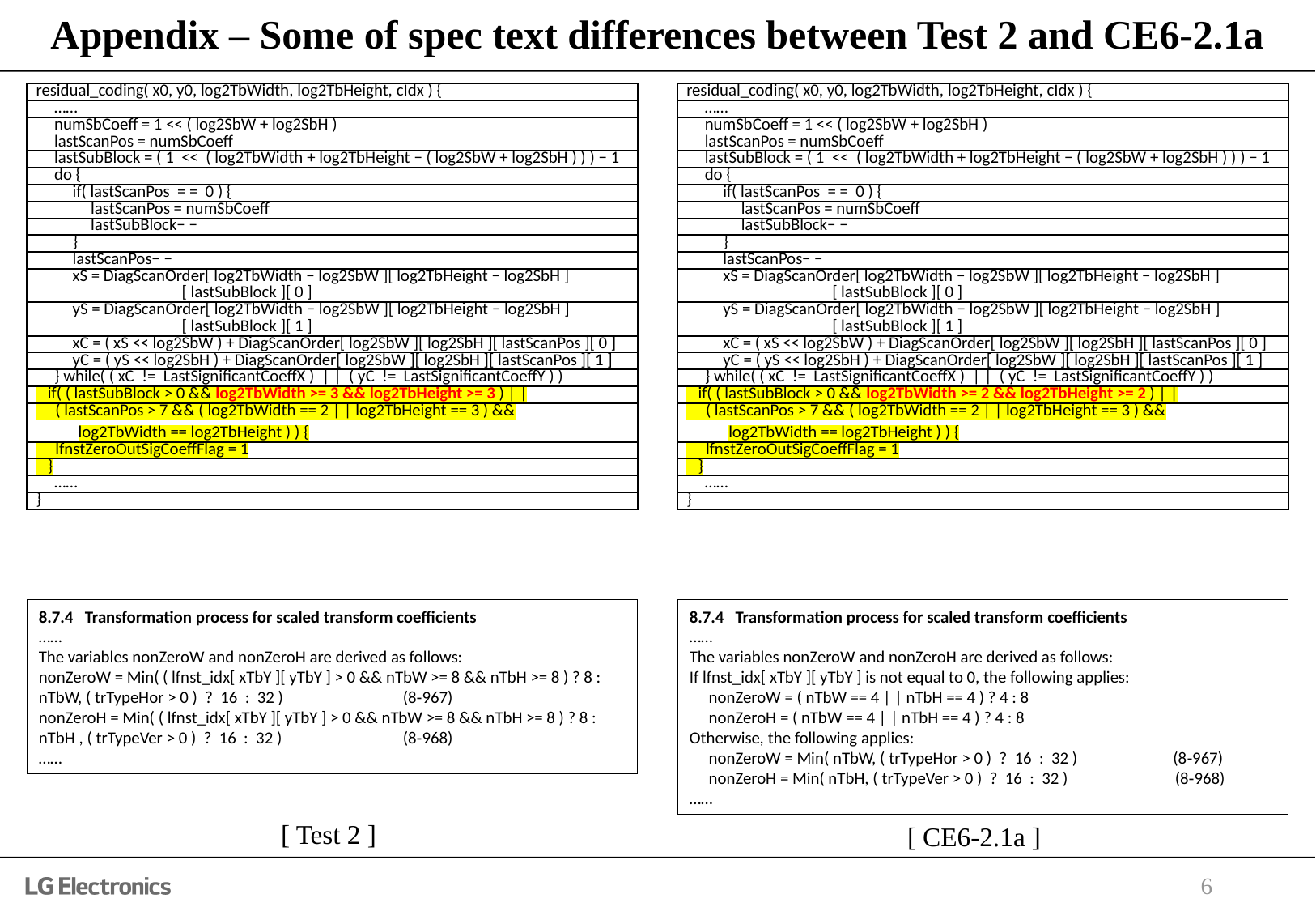

# Appendix – Some of spec text differences between Test 2 and CE6-2.1a
| residual\_coding( x0, y0, log2TbWidth, log2TbHeight, cIdx ) { |
| --- |
| …… |
| numSbCoeff = 1 << ( log2SbW + log2SbH ) |
| lastScanPos = numSbCoeff |
| lastSubBlock = ( 1  <<  ( log2TbWidth + log2TbHeight − ( log2SbW + log2SbH ) ) ) − 1 |
| do { |
| if( lastScanPos = = 0 ) { |
| lastScanPos = numSbCoeff |
| lastSubBlock− − |
| } |
| lastScanPos− − |
| xS = DiagScanOrder[ log2TbWidth − log2SbW ][ log2TbHeight − log2SbH ] [ lastSubBlock ][ 0 ] |
| yS = DiagScanOrder[ log2TbWidth − log2SbW ][ log2TbHeight − log2SbH ] [ lastSubBlock ][ 1 ] |
| xC = ( xS << log2SbW ) + DiagScanOrder[ log2SbW ][ log2SbH ][ lastScanPos ][ 0 ] |
| yC = ( yS << log2SbH ) + DiagScanOrder[ log2SbW ][ log2SbH ][ lastScanPos ][ 1 ] |
| } while( ( xC != LastSignificantCoeffX ) | | ( yC != LastSignificantCoeffY ) ) |
| if( ( lastSubBlock > 0 && log2TbWidth >= 3 && log2TbHeight >= 3 ) | | |
| ( lastScanPos > 7 && ( log2TbWidth == 2 | | log2TbHeight == 3 ) && log2TbWidth == log2TbHeight ) ) { |
| lfnstZeroOutSigCoeffFlag = 1 |
| } |
| …… |
| } |
| residual\_coding( x0, y0, log2TbWidth, log2TbHeight, cIdx ) { |
| --- |
| …… |
| numSbCoeff = 1 << ( log2SbW + log2SbH ) |
| lastScanPos = numSbCoeff |
| lastSubBlock = ( 1  <<  ( log2TbWidth + log2TbHeight − ( log2SbW + log2SbH ) ) ) − 1 |
| do { |
| if( lastScanPos = = 0 ) { |
| lastScanPos = numSbCoeff |
| lastSubBlock− − |
| } |
| lastScanPos− − |
| xS = DiagScanOrder[ log2TbWidth − log2SbW ][ log2TbHeight − log2SbH ] [ lastSubBlock ][ 0 ] |
| yS = DiagScanOrder[ log2TbWidth − log2SbW ][ log2TbHeight − log2SbH ] [ lastSubBlock ][ 1 ] |
| xC = ( xS << log2SbW ) + DiagScanOrder[ log2SbW ][ log2SbH ][ lastScanPos ][ 0 ] |
| yC = ( yS << log2SbH ) + DiagScanOrder[ log2SbW ][ log2SbH ][ lastScanPos ][ 1 ] |
| } while( ( xC != LastSignificantCoeffX ) | | ( yC != LastSignificantCoeffY ) ) |
| if( ( lastSubBlock > 0 && log2TbWidth >= 2 && log2TbHeight >= 2 ) | | |
| ( lastScanPos > 7 && ( log2TbWidth == 2 | | log2TbHeight == 3 ) && log2TbWidth == log2TbHeight ) ) { |
| lfnstZeroOutSigCoeffFlag = 1 |
| } |
| …… |
| } |

8.7.4   Transformation process for scaled transform coefficients
……
The variables nonZeroW and nonZeroH are derived as follows:
nonZeroW = Min( ( lfnst_idx[ xTbY ][ yTbY ] > 0 && nTbW >= 8 && nTbH >= 8 ) ? 8 :     nTbW, ( trTypeHor > 0 )  ?  16  :  32 )	(8‑967)
nonZeroH = Min( ( lfnst_idx[ xTbY ][ yTbY ] > 0 && nTbW >= 8 && nTbH >= 8 ) ? 8 : nTbH , ( trTypeVer > 0 )  ?  16  :  32 )	(8‑968)
……
8.7.4   Transformation process for scaled transform coefficients
……
The variables nonZeroW and nonZeroH are derived as follows:
If lfnst_idx[ xTbY ][ yTbY ] is not equal to 0, the following applies:
     nonZeroW = ( nTbW == 4 | | nTbH == 4 ) ? 4 : 8
     nonZeroH = ( nTbW == 4 | | nTbH == 4 ) ? 4 : 8
Otherwise, the following applies:
     nonZeroW = Min( nTbW, ( trTypeHor > 0 )  ?  16  :  32 )                         (8‑967)
     nonZeroH = Min( nTbH, ( trTypeVer > 0 )  ?  16  :  32 )	(8‑968)
……
[ Test 2 ]
[ CE6-2.1a ]
6